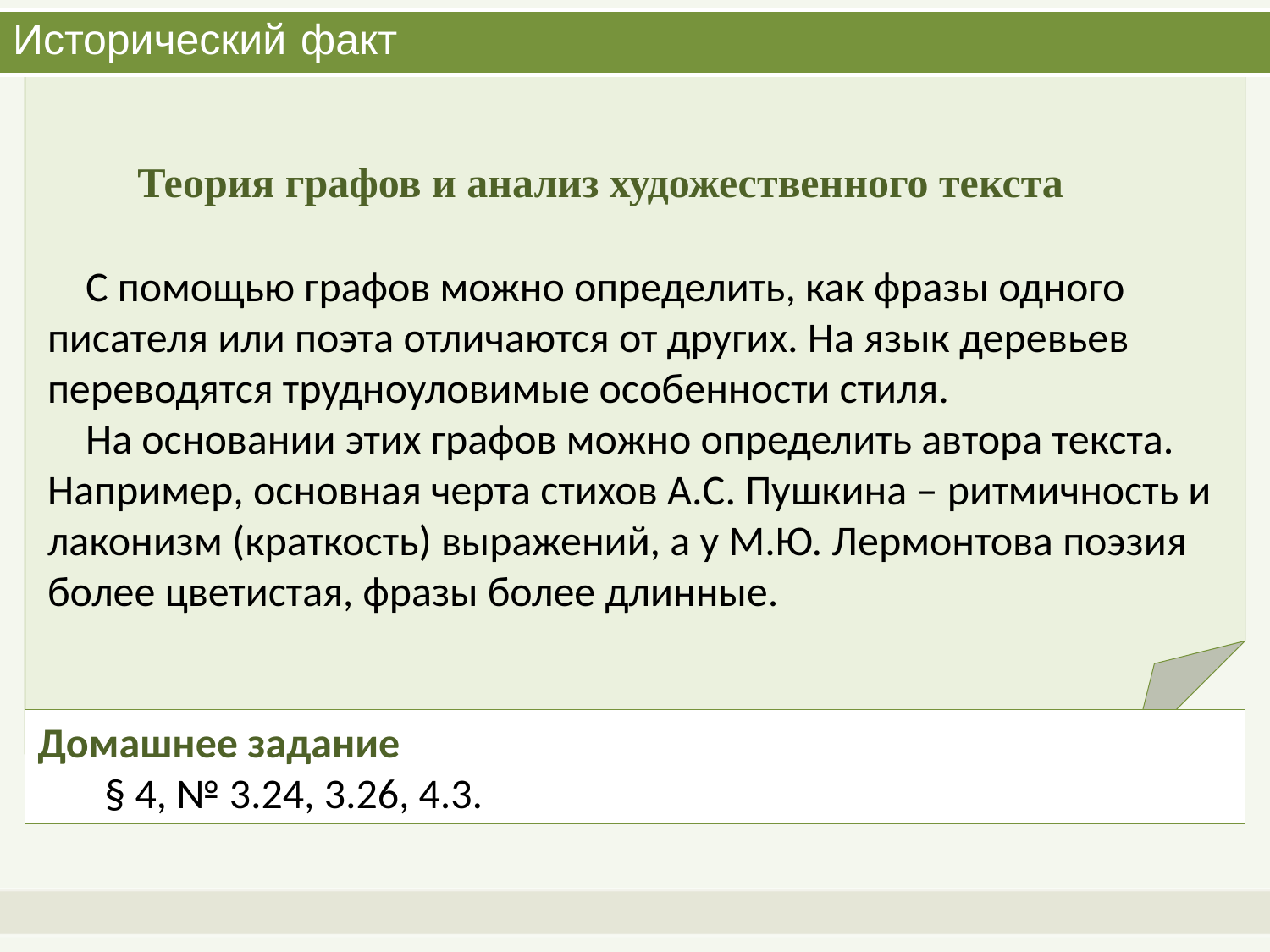

# Исторический факт

Теория графов и анализ художественного текста

    С помощью графов можно определить, как фразы одного писателя или поэта отличаются от других. На язык деревьев переводятся трудноуловимые особенности стиля.
    На основании этих графов можно определить автора текста.
Например, основная черта стихов А.С. Пушкина – ритмичность и лаконизм (краткость) выражений, а у М.Ю. Лермонтова поэзия более цветистая, фразы более длинные.
Домашнее задание
       § 4, № 3.24, 3.26, 4.3.